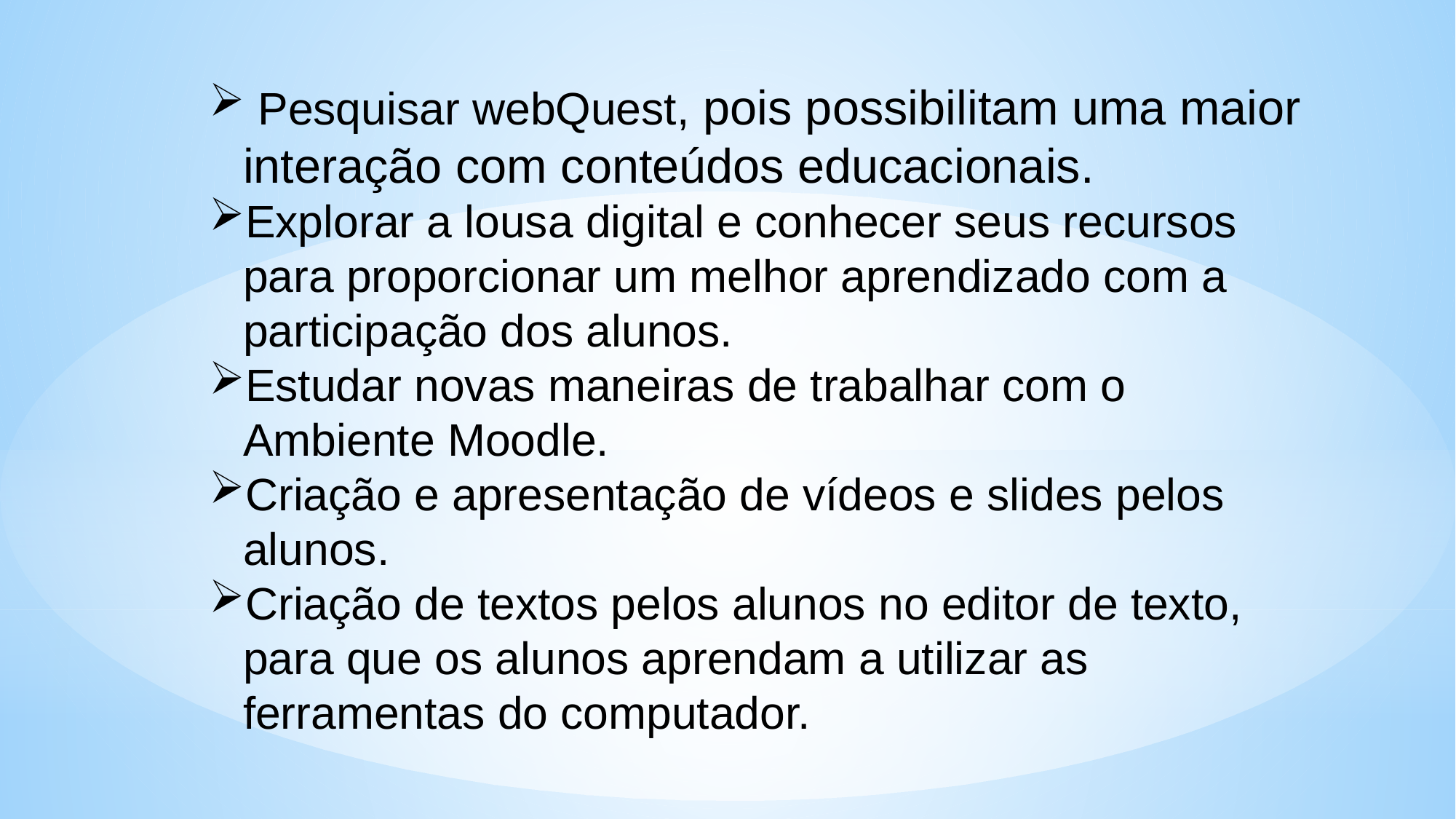

Pesquisar webQuest, pois possibilitam uma maior interação com conteúdos educacionais.
Explorar a lousa digital e conhecer seus recursos para proporcionar um melhor aprendizado com a participação dos alunos.
Estudar novas maneiras de trabalhar com o Ambiente Moodle.
Criação e apresentação de vídeos e slides pelos alunos.
Criação de textos pelos alunos no editor de texto, para que os alunos aprendam a utilizar as ferramentas do computador.